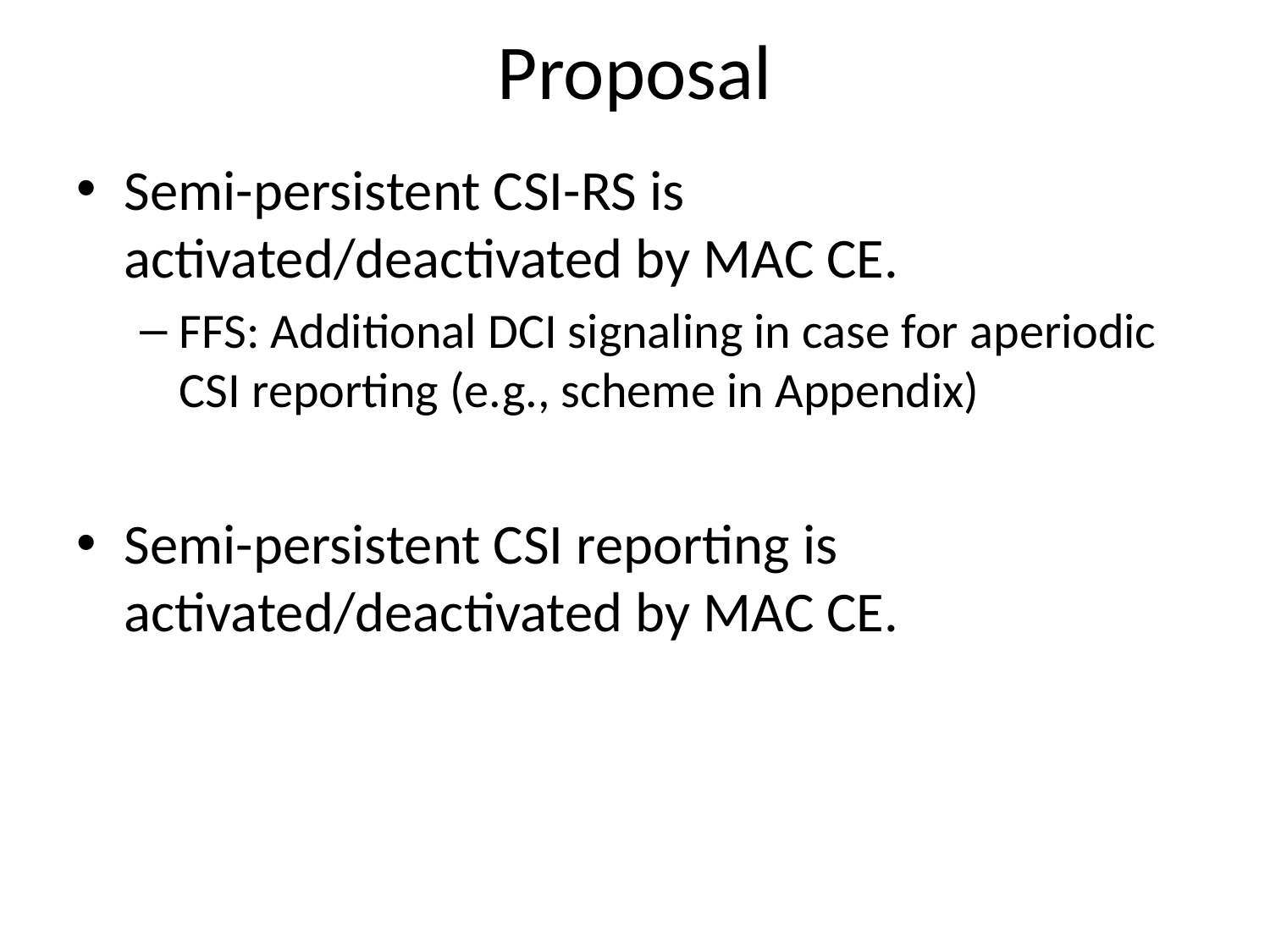

# Proposal
Semi-persistent CSI-RS is activated/deactivated by MAC CE.
FFS: Additional DCI signaling in case for aperiodic CSI reporting (e.g., scheme in Appendix)

Semi-persistent CSI reporting is activated/deactivated by MAC CE.